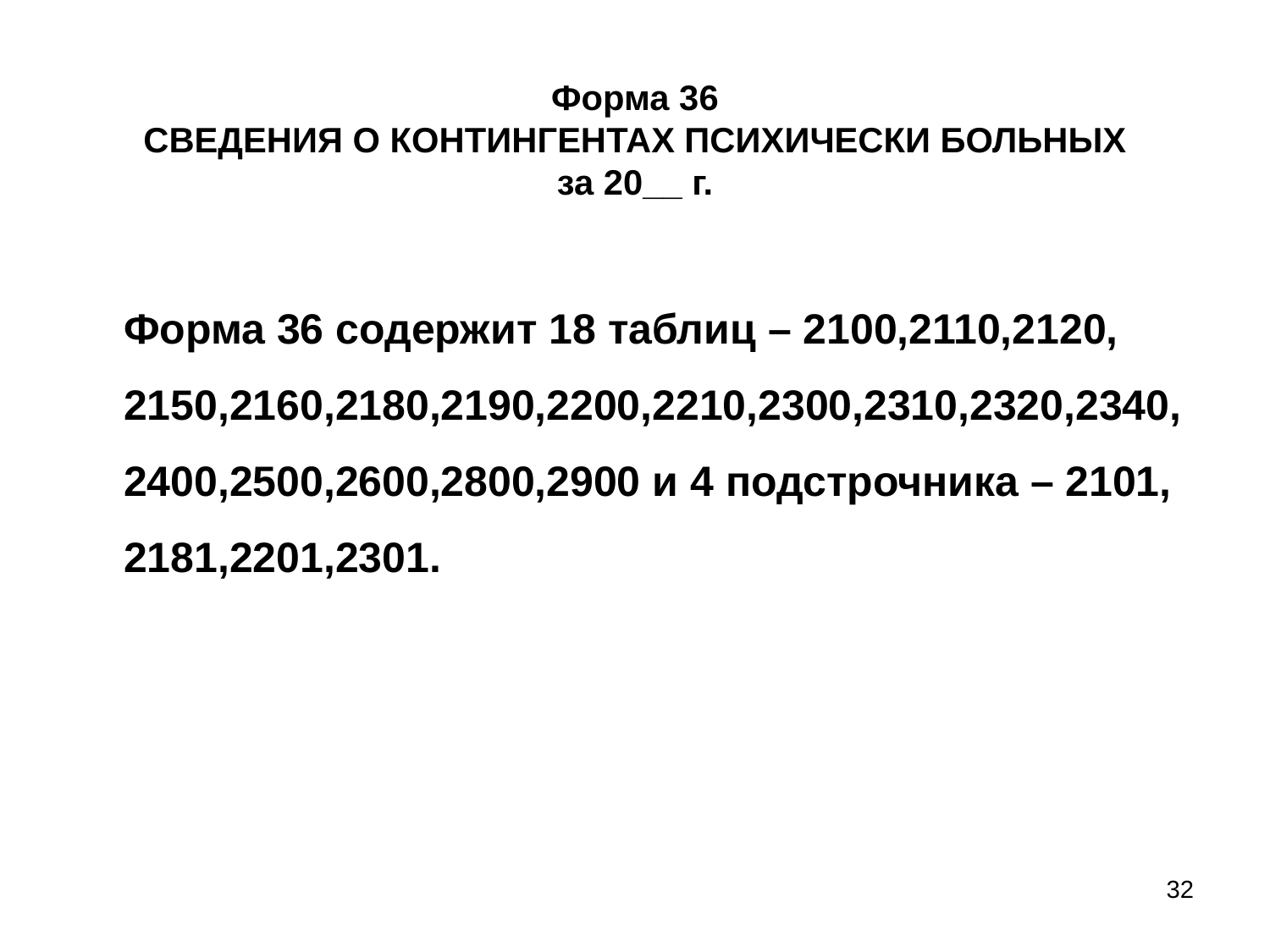

Форма 36
СВЕДЕНИЯ О КОНТИНГЕНТАХ ПСИХИЧЕСКИ БОЛЬНЫХ
за 20__ г.
    Форма 36 содержит 18 таблиц – 2100,2110,2120, 2150,2160,2180,2190,2200,2210,2300,2310,2320,2340, 2400,2500,2600,2800,2900 и 4 подстрочника – 2101, 2181,2201,2301.

32